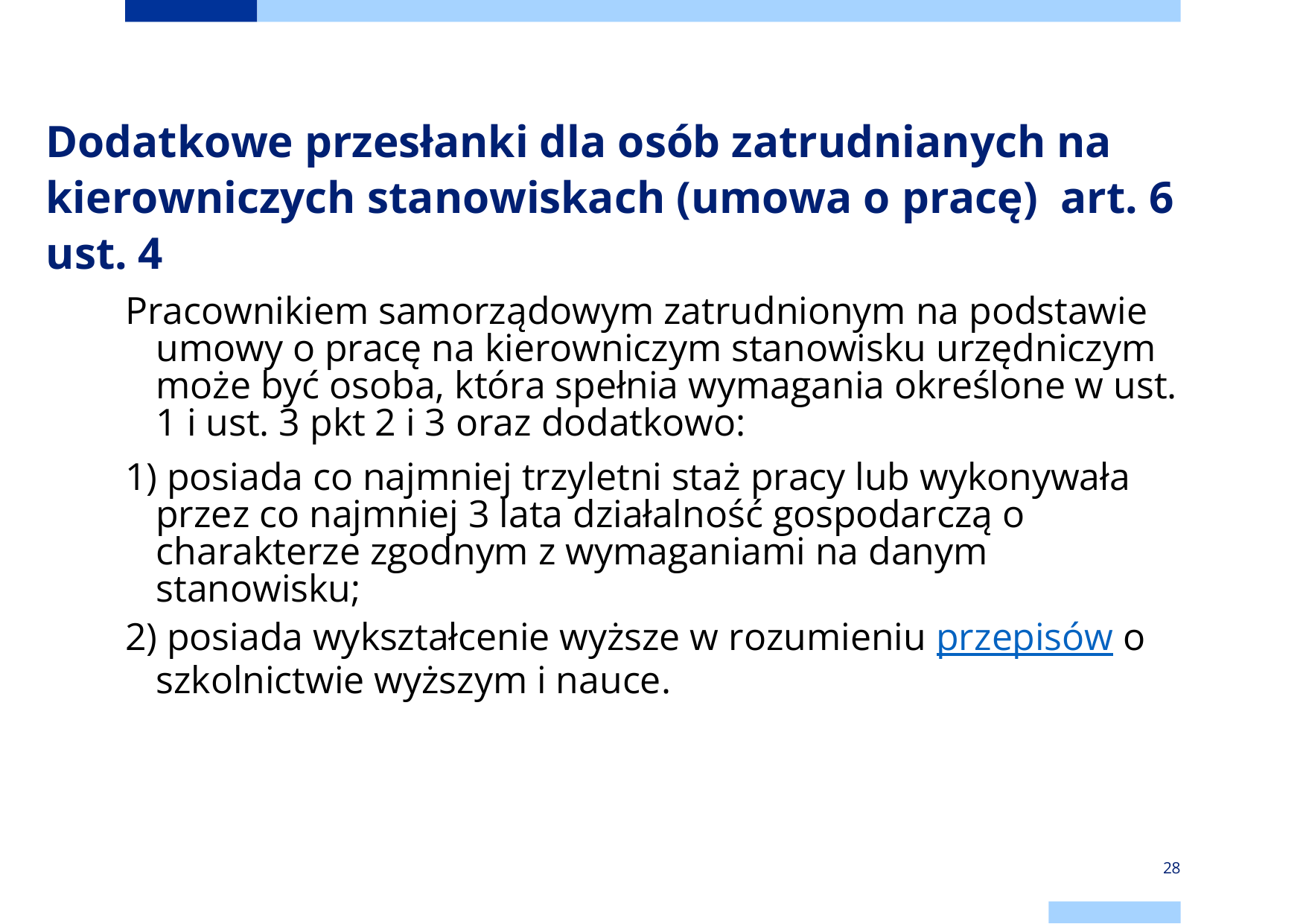

# Dodatkowe przesłanki dla osób zatrudnianych na kierowniczych stanowiskach (umowa o pracę)  art. 6 ust. 4
Pracownikiem samorządowym zatrudnionym na podstawie umowy o pracę na kierowniczym stanowisku urzędniczym może być osoba, która spełnia wymagania określone w ust. 1 i ust. 3 pkt 2 i 3 oraz dodatkowo:
1) posiada co najmniej trzyletni staż pracy lub wykonywała przez co najmniej 3 lata działalność gospodarczą o charakterze zgodnym z wymaganiami na danym stanowisku;
2) posiada wykształcenie wyższe w rozumieniu przepisów o szkolnictwie wyższym i nauce.

28